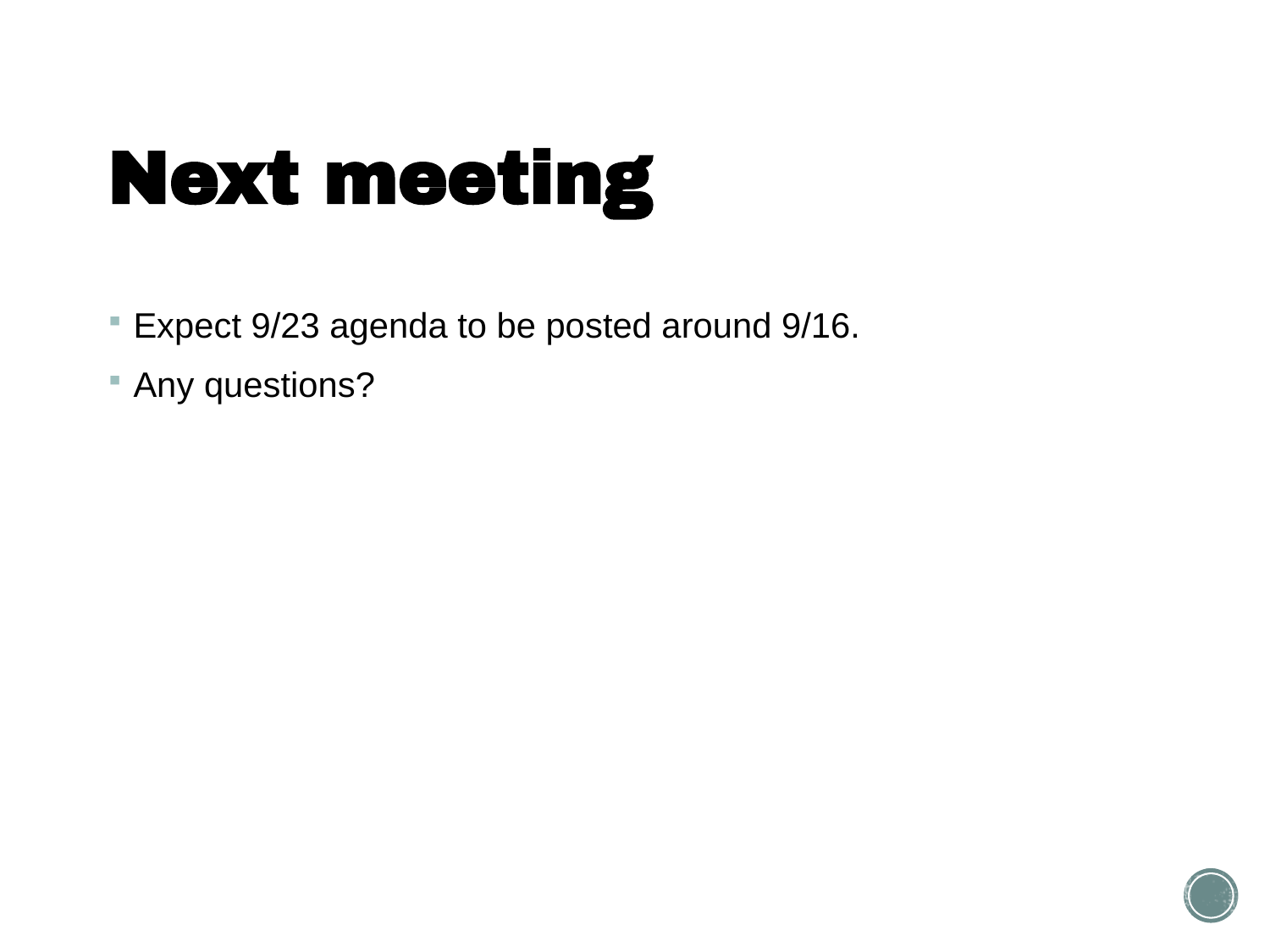

# Next meeting
Expect 9/23 agenda to be posted around 9/16.
Any questions?